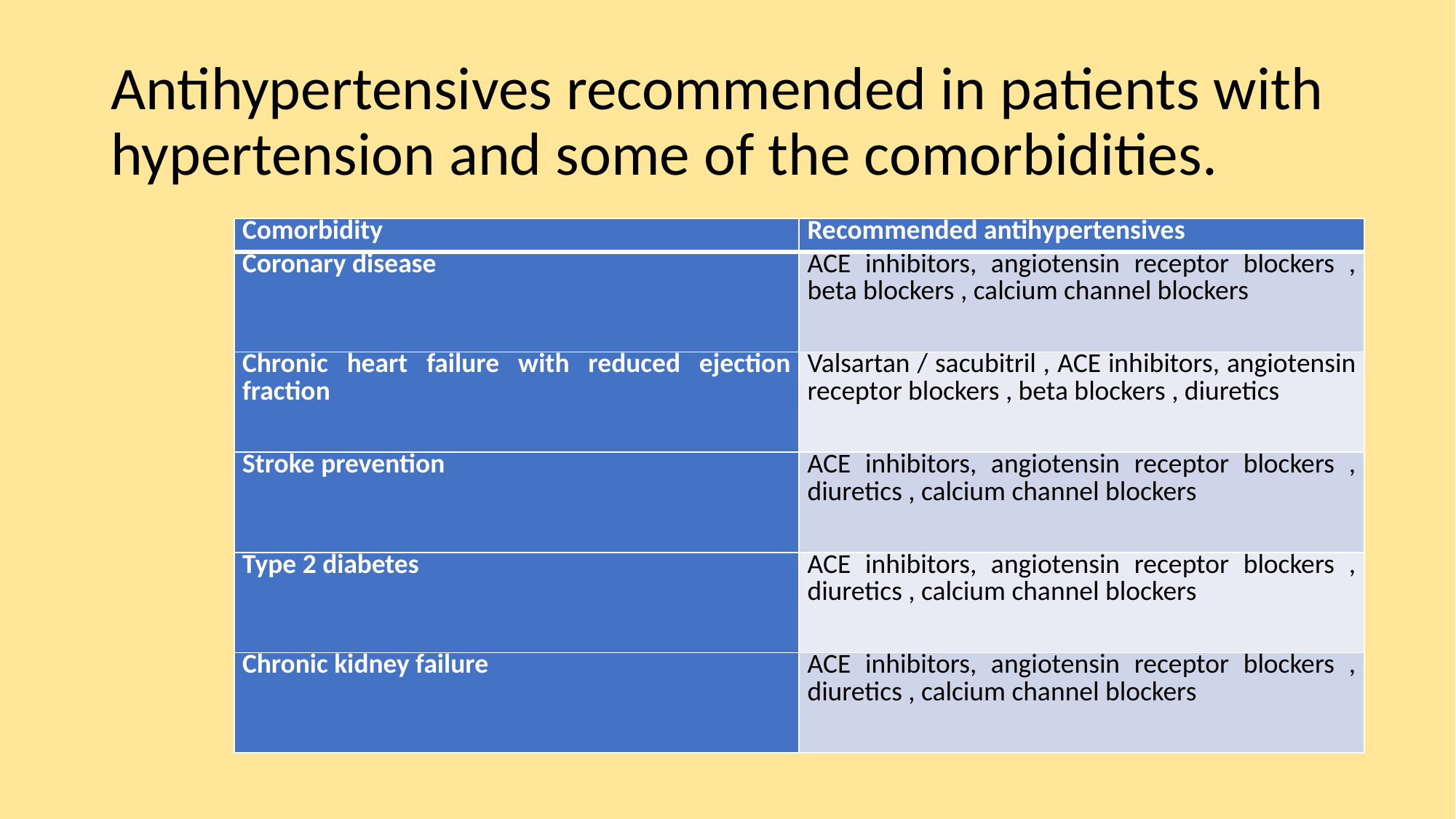

# Antihypertensives recommended in patients with hypertension and some of the comorbidities.
| Comorbidity | Recommended antihypertensives |
| --- | --- |
| Coronary disease | ACE inhibitors, angiotensin receptor blockers , beta blockers , calcium channel blockers |
| Chronic heart failure with reduced ejection fraction | Valsartan / sacubitril , ACE inhibitors, angiotensin receptor blockers , beta blockers , diuretics |
| Stroke prevention | ACE inhibitors, angiotensin receptor blockers , diuretics , calcium channel blockers |
| Type 2 diabetes | ACE inhibitors, angiotensin receptor blockers , diuretics , calcium channel blockers |
| Chronic kidney failure | ACE inhibitors, angiotensin receptor blockers , diuretics , calcium channel blockers |